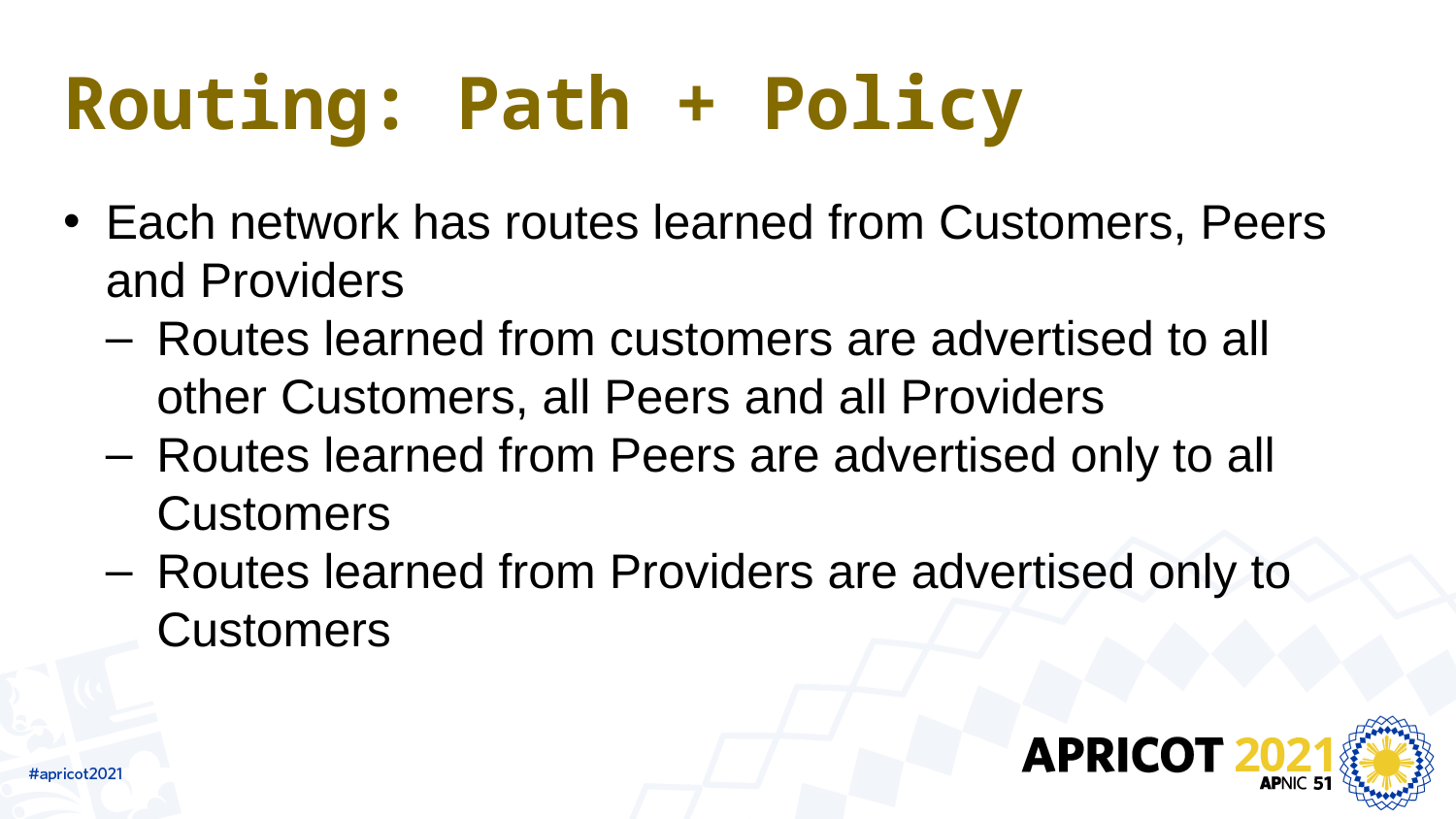

# Routing: Path + Policy
Each network has routes learned from Customers, Peers and Providers
Routes learned from customers are advertised to all other Customers, all Peers and all Providers
Routes learned from Peers are advertised only to all Customers
Routes learned from Providers are advertised only to Customers